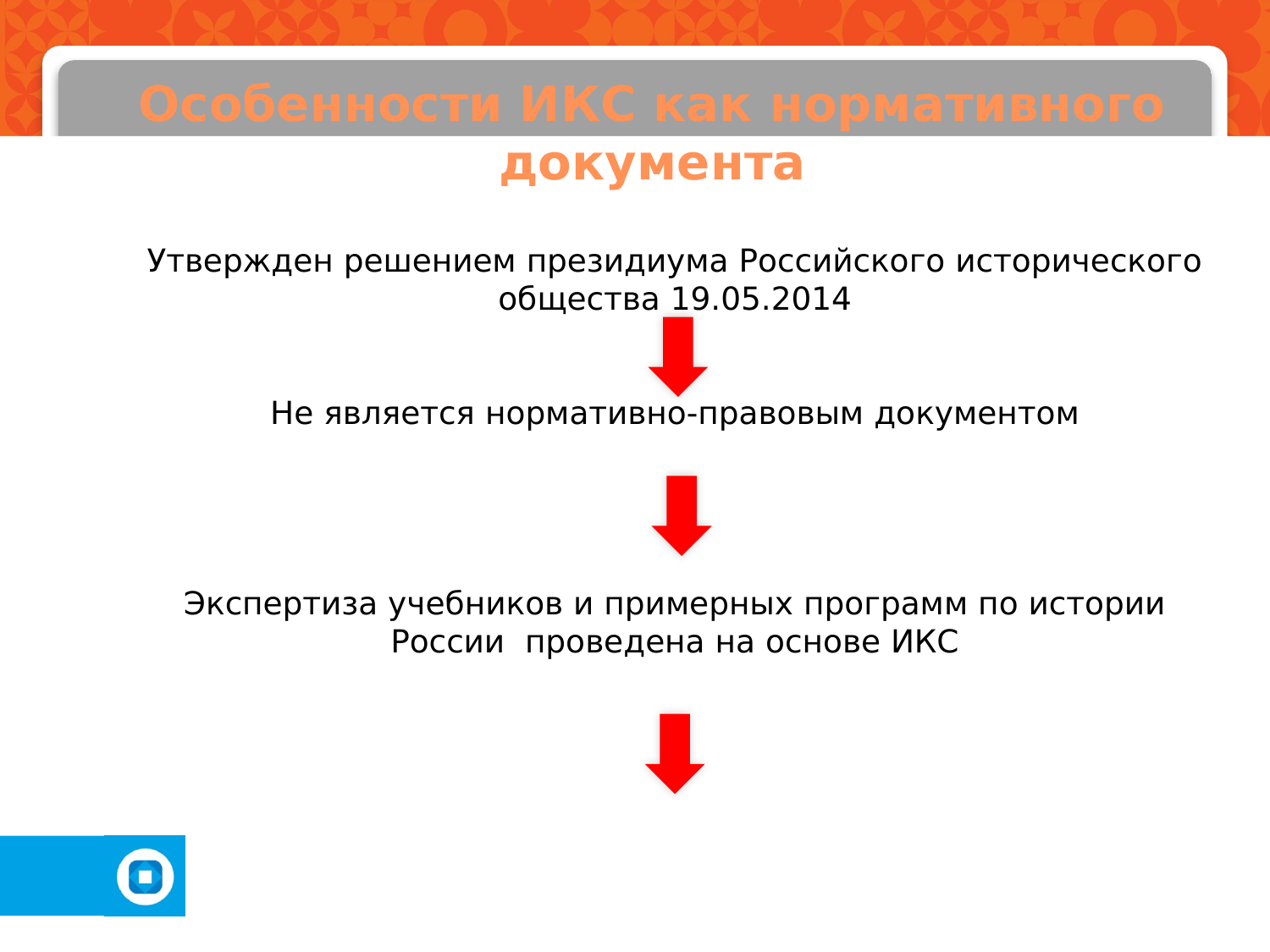

# Особенности ИКС как нормативного документа

Утвержден решением президиума Российского исторического общества 19.05.2014

Не является нормативно-правовым документом

Экспертиза учебников и примерных программ по истории России  проведена на основе ИКС